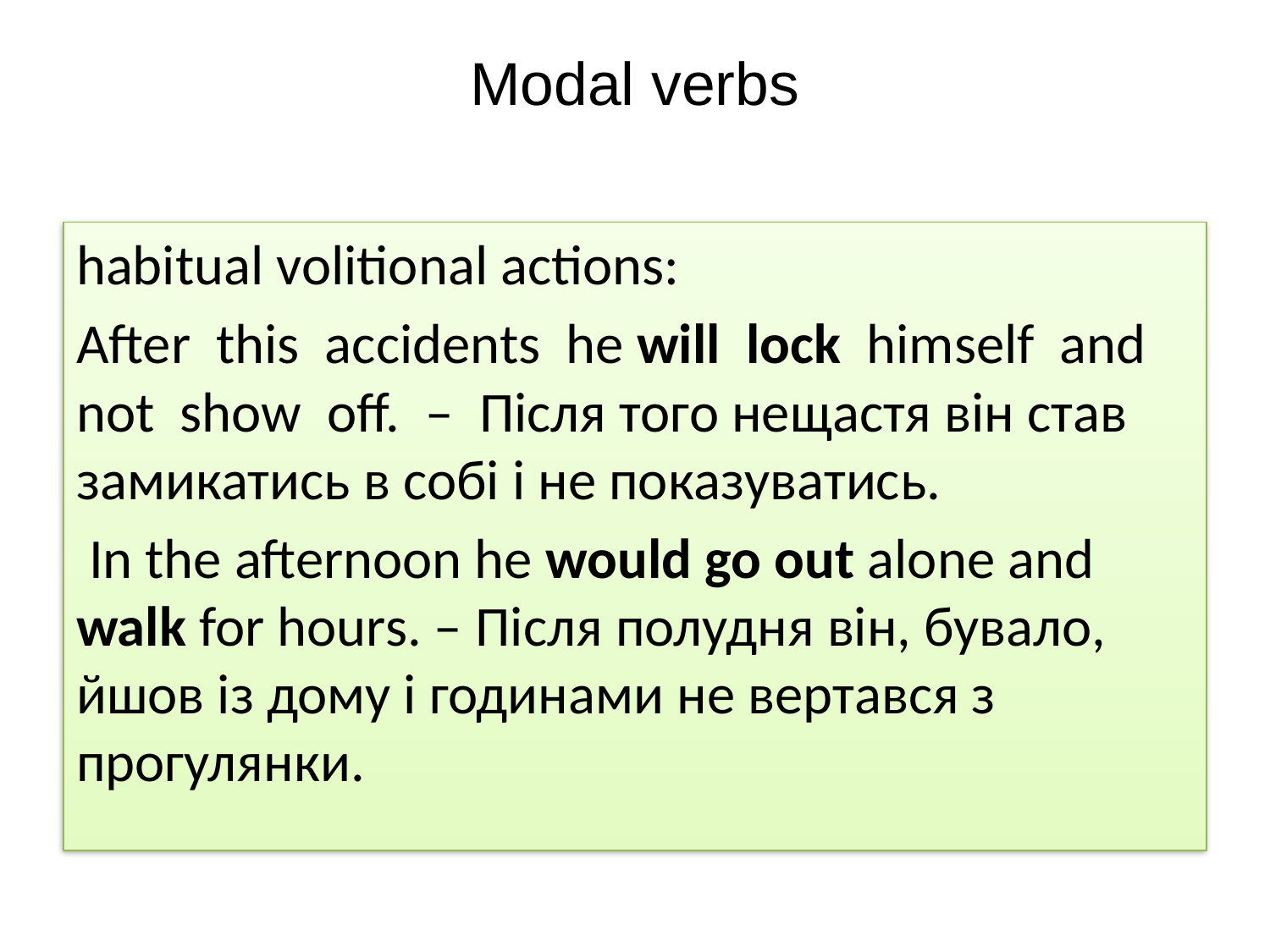

# Modal verbs
habitual volitional actions:
After  this  accidents  he will  lock  himself  and not  show  off.  –  Після того нещастя він став замикатись в собі і не показуватись.
 In the afternoon he would go out alone and walk for hours. – Після полудня він, бувало, йшов із дому і годинами не вертався з прогулянки.